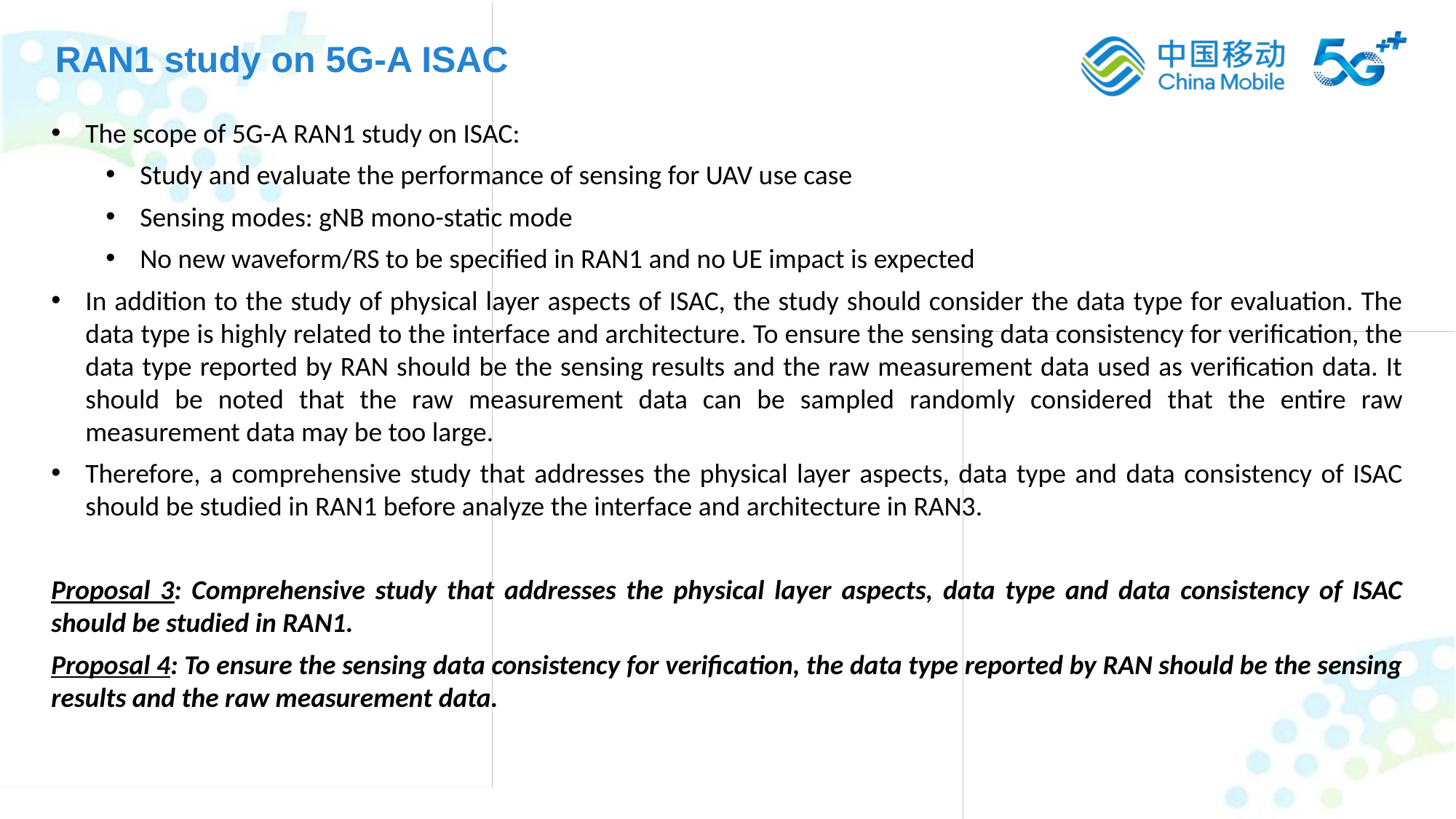

RAN1 study on 5G-A ISAC
The scope of 5G-A RAN1 study on ISAC:
Study and evaluate the performance of sensing for UAV use case
Sensing modes: gNB mono-static mode
No new waveform/RS to be specified in RAN1 and no UE impact is expected
In addition to the study of physical layer aspects of ISAC, the study should consider the data type for evaluation. The data type is highly related to the interface and architecture. To ensure the sensing data consistency for verification, the data type reported by RAN should be the sensing results and the raw measurement data used as verification data. It should be noted that the raw measurement data can be sampled randomly considered that the entire raw measurement data may be too large.
Therefore, a comprehensive study that addresses the physical layer aspects, data type and data consistency of ISAC should be studied in RAN1 before analyze the interface and architecture in RAN3.

Proposal 3: Comprehensive study that addresses the physical layer aspects, data type and data consistency of ISAC should be studied in RAN1.
Proposal 4: To ensure the sensing data consistency for verification, the data type reported by RAN should be the sensing results and the raw measurement data.